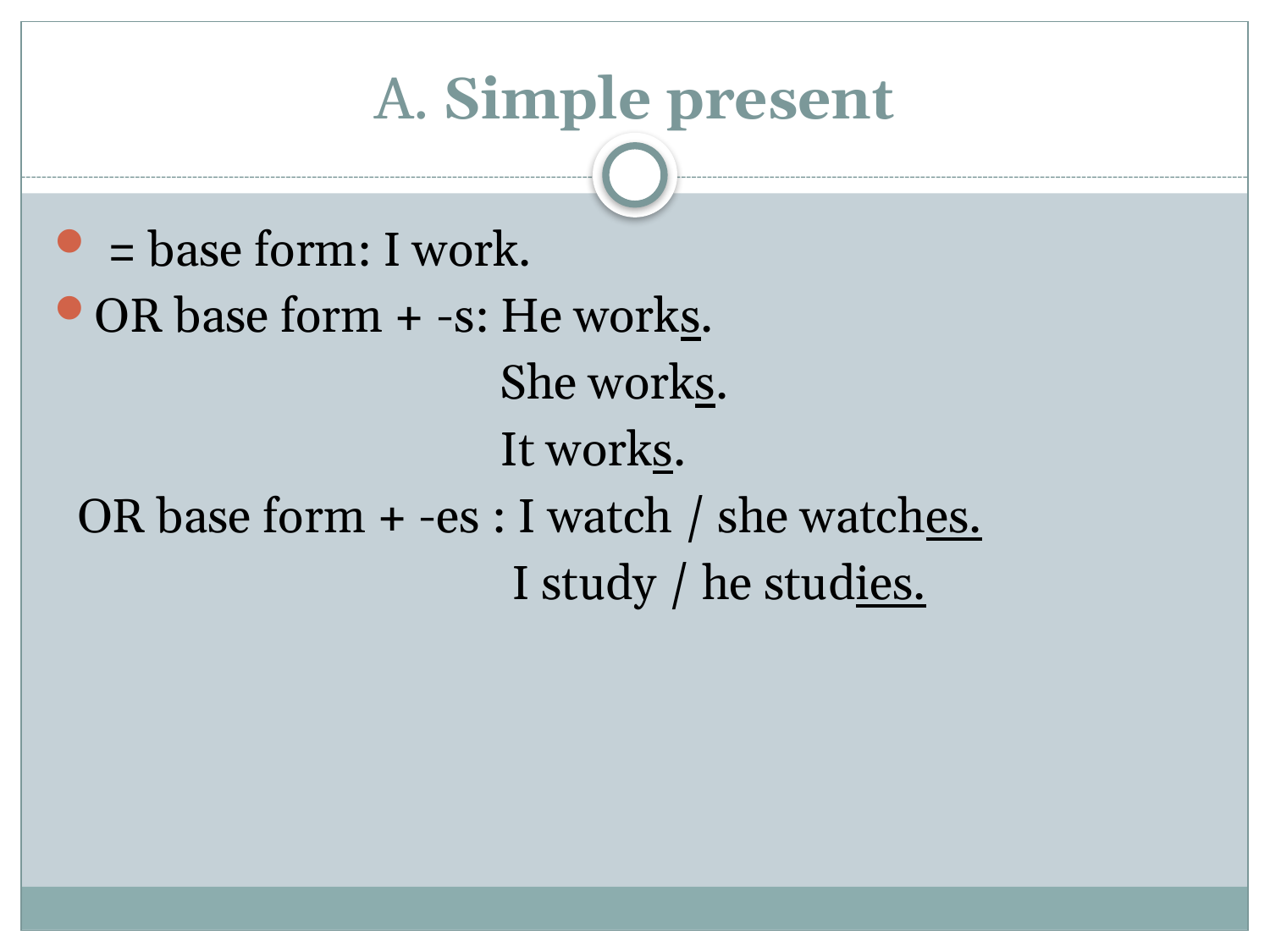

# A. Simple present
 = base form: I work.
OR base form + -s: He works.
                                       She works.
                                       It works.
  OR base form + -es : I watch / she watches.
                                        I study / he studies.